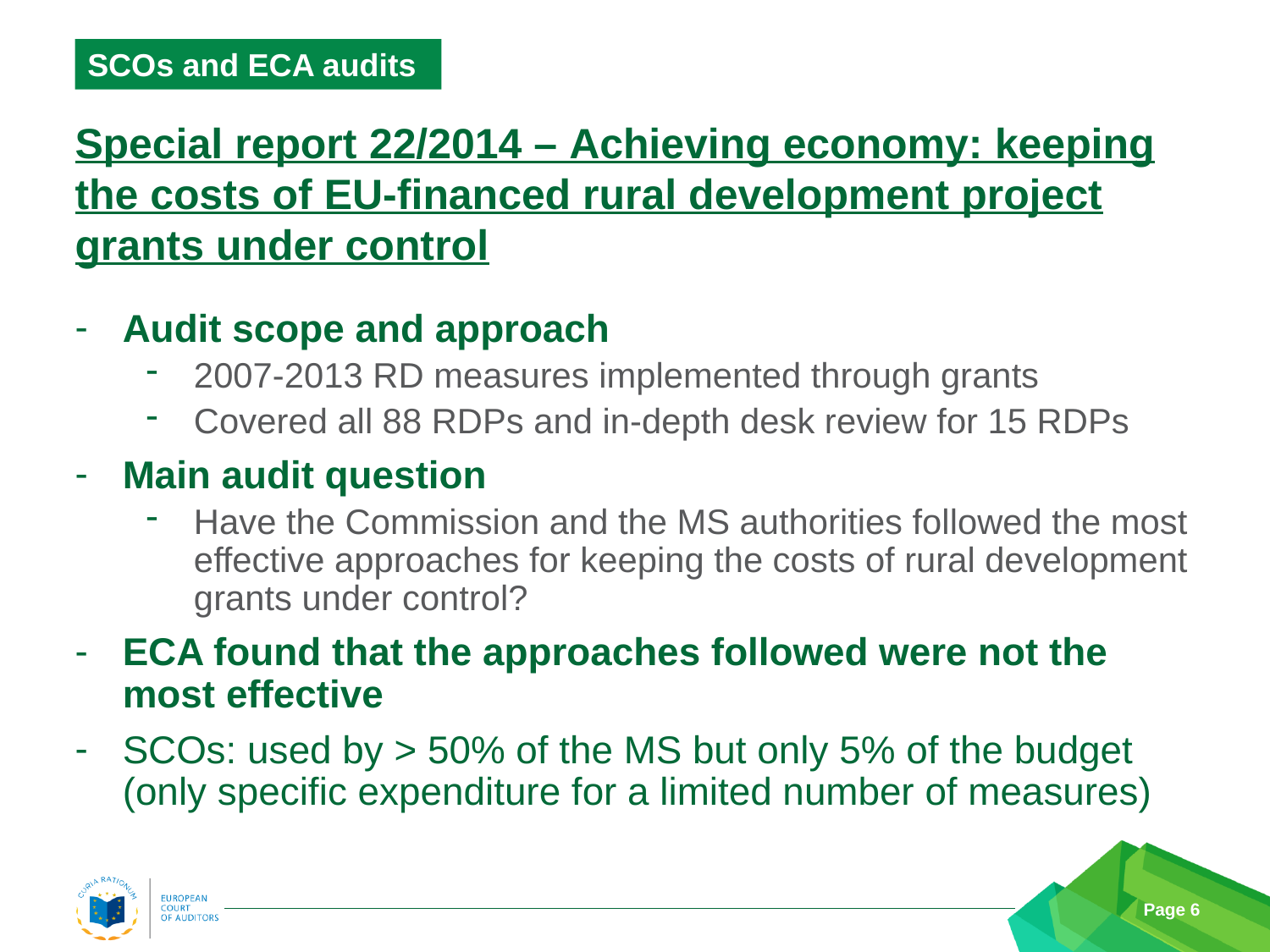

SCOs and ECA audits
Special report 22/2014 – Achieving economy: keeping the costs of EU-financed rural development project grants under control
Audit scope and approach
2007-2013 RD measures implemented through grants
Covered all 88 RDPs and in-depth desk review for 15 RDPs
Main audit question
Have the Commission and the MS authorities followed the most effective approaches for keeping the costs of rural development grants under control?
ECA found that the approaches followed were not the most effective
SCOs: used by > 50% of the MS but only 5% of the budget (only specific expenditure for a limited number of measures)

Page 6